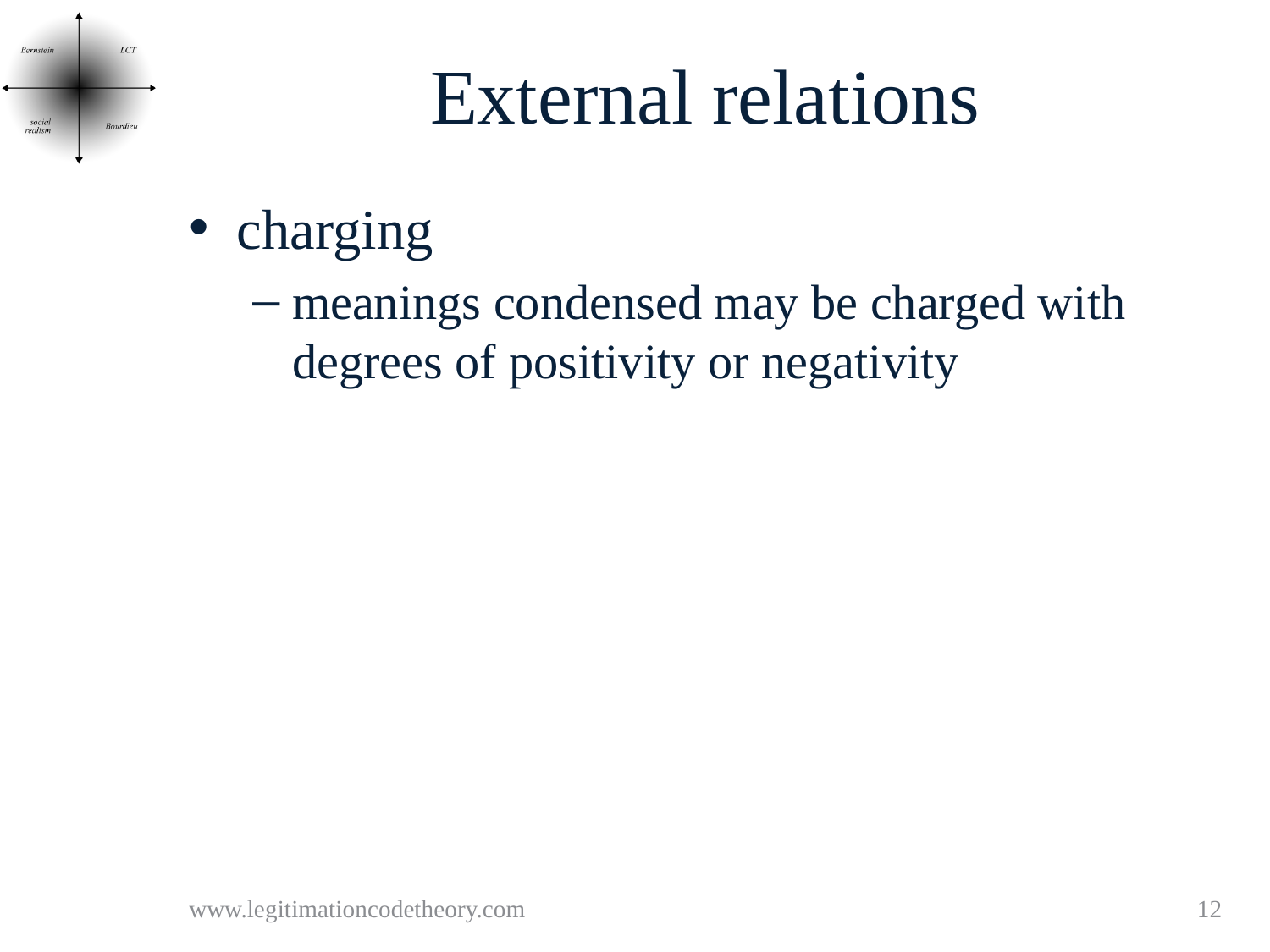

# External relations

charging
meanings condensed may be charged with degrees of positivity or negativity

www.legitimationcodetheory.com
12